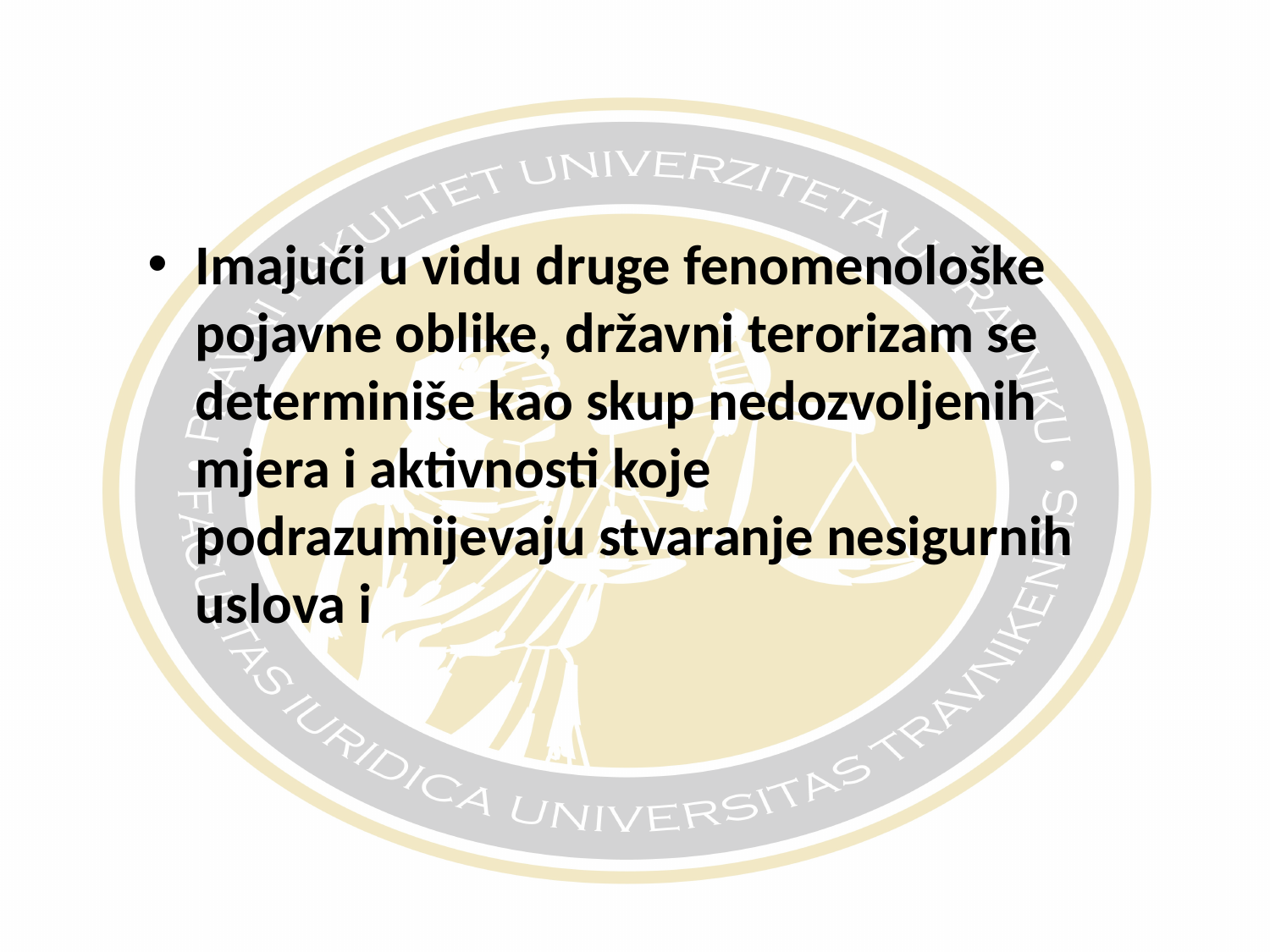

#
Imajući u vidu druge fenomenološke pojavne oblike, državni terorizam se determiniše kao skup nedozvoljenih mjera i aktivnosti koje podrazumijevaju stvaranje nesigurnih uslova i